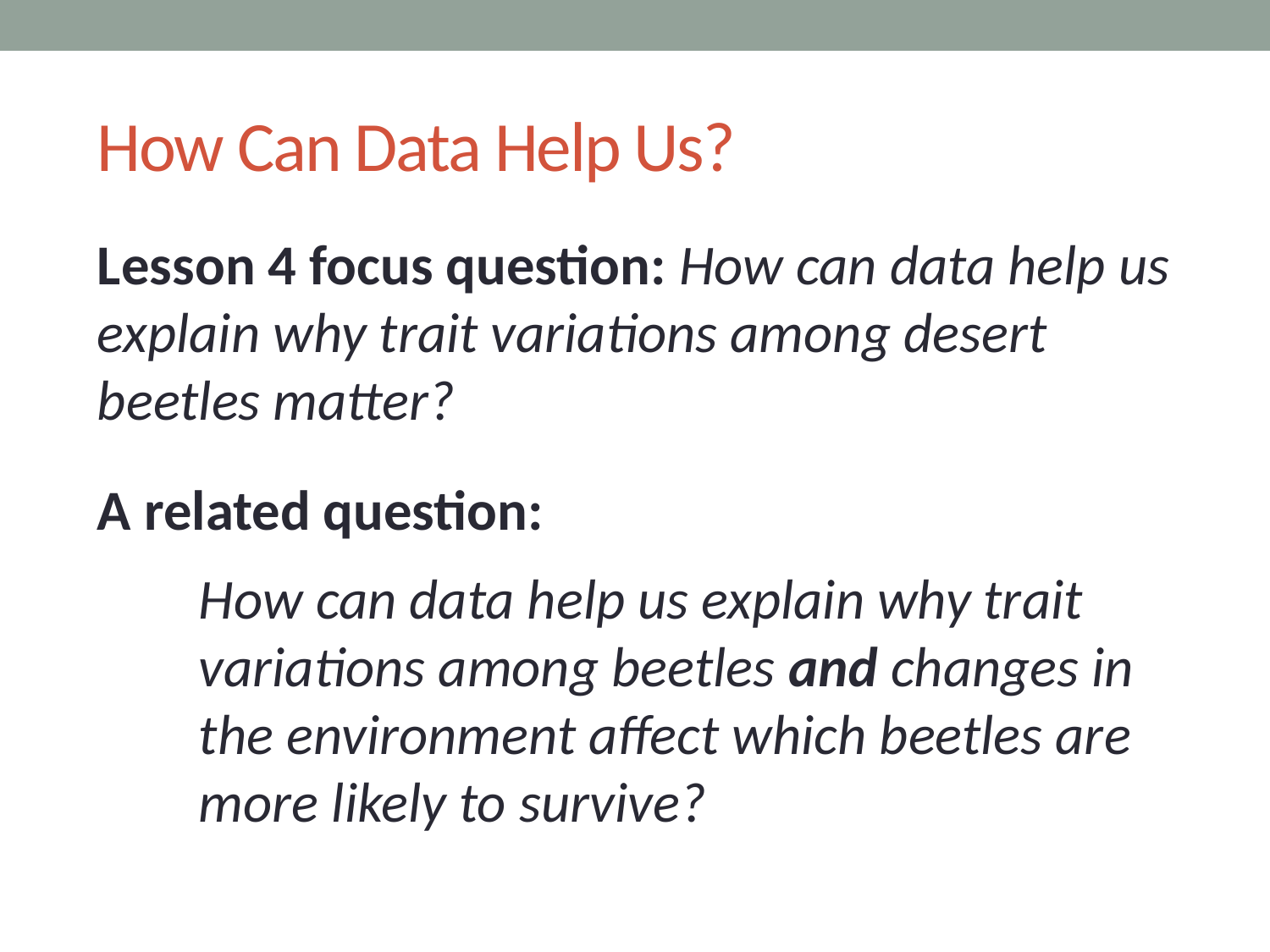

# How Can Data Help Us?
Lesson 4 focus question: How can data help us explain why trait variations among desert beetles matter?
A related question:
How can data help us explain why trait variations among beetles and changes in the environment affect which beetles are more likely to survive?